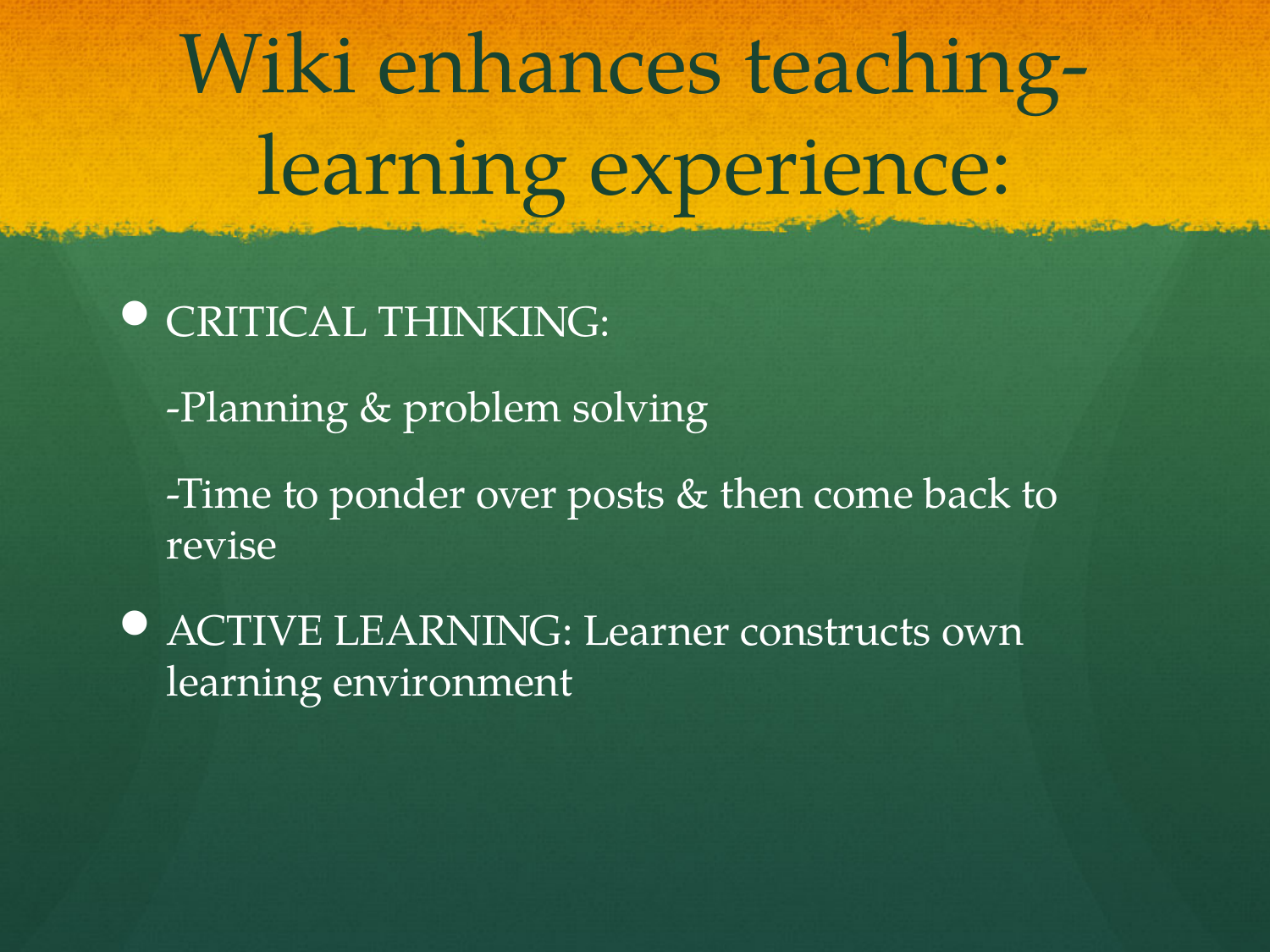

# Wiki enhances teaching-learning experience:
CRITICAL THINKING:
	-Planning & problem solving
	-Time to ponder over posts & then come back to revise
ACTIVE LEARNING: Learner constructs own learning environment